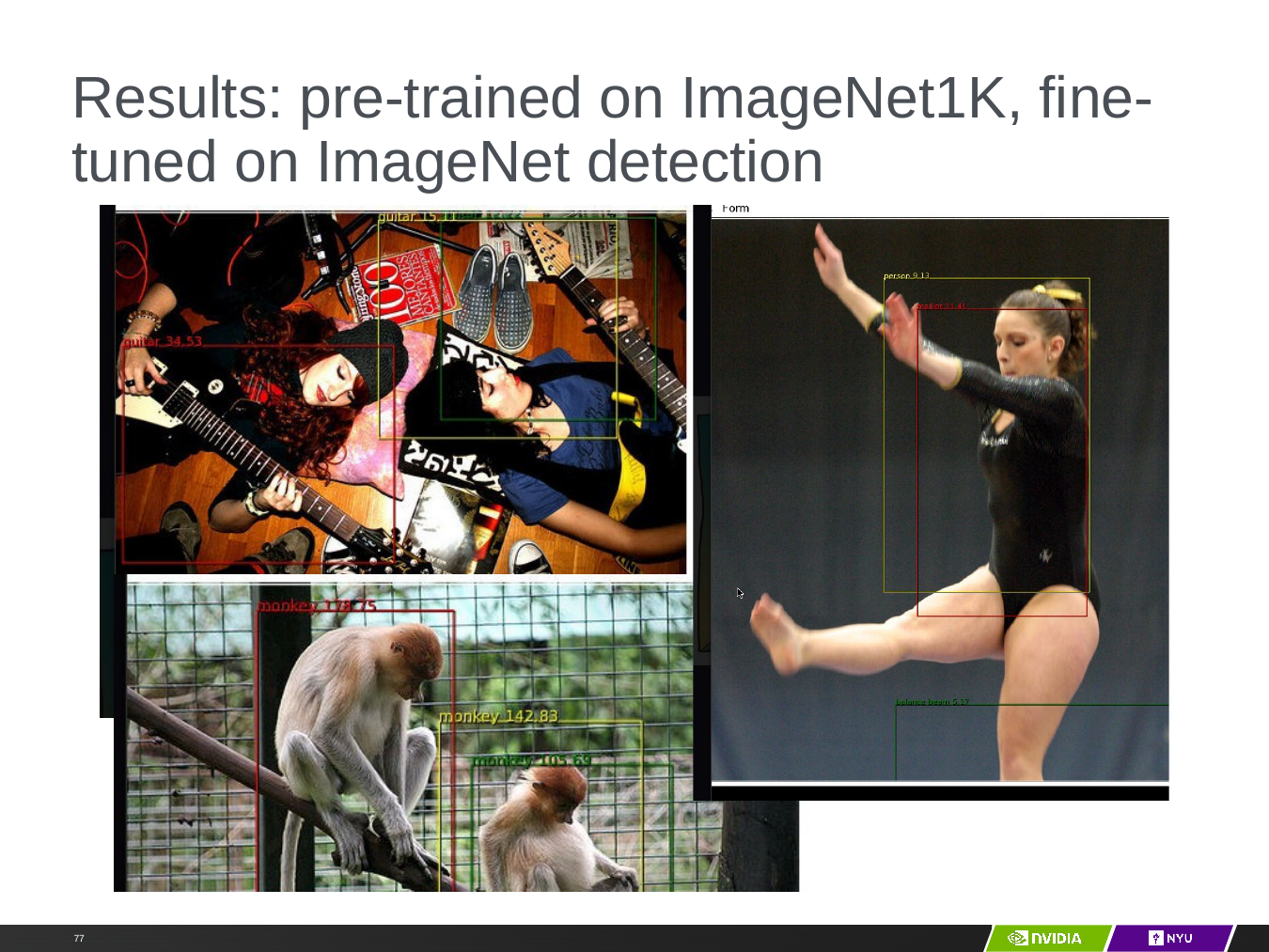

# Results: pre-trained on ImageNet1K, fine-tuned on ImageNet detection